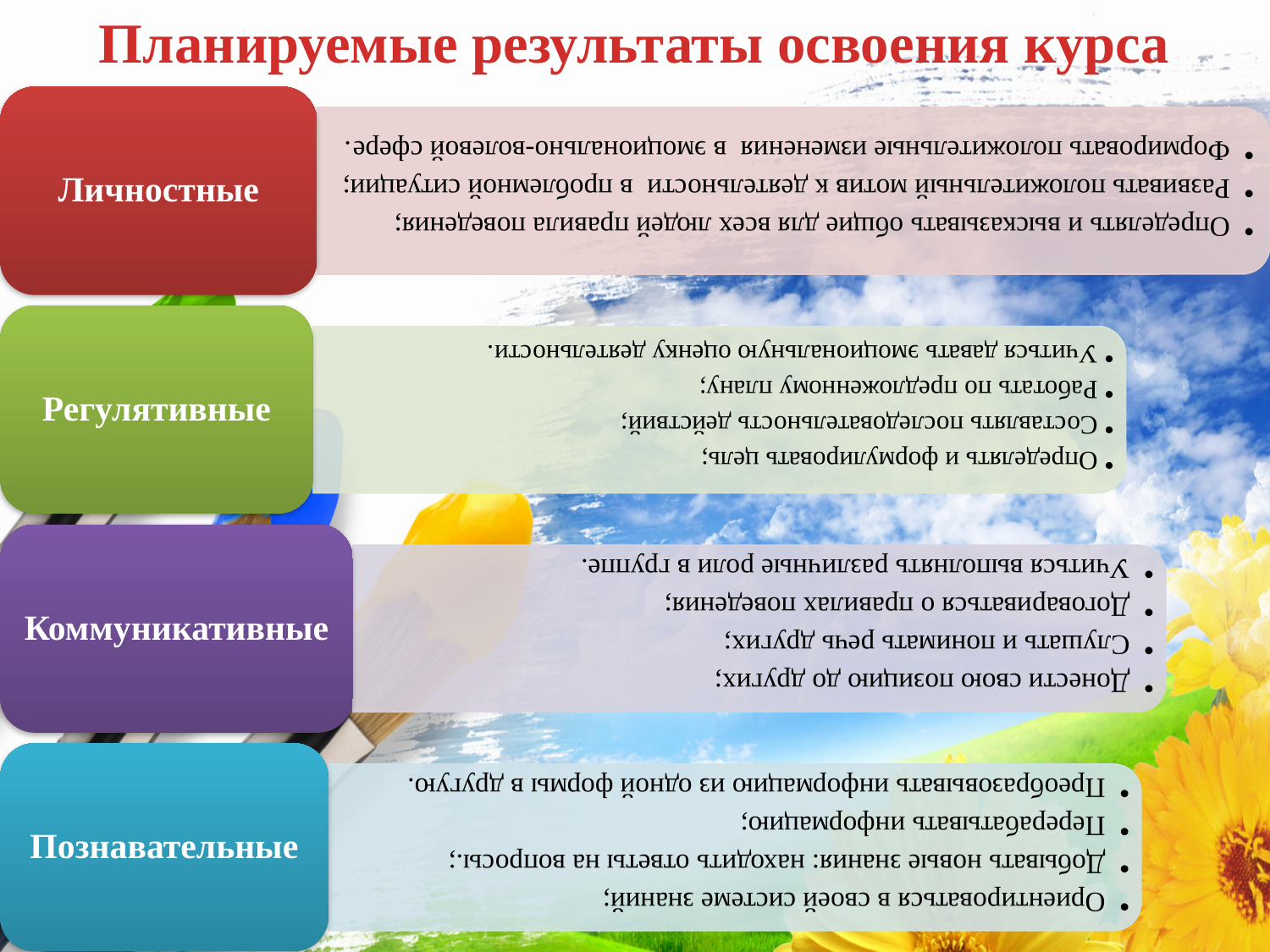

Планируемые результаты освоения курса
Определять и высказывать общие для всех людей правила поведения;
Развивать положительный мотив к деятельности  в проблемной ситуации;
Формировать положительные изменения  в эмоционально-волевой сфере.
Личностные
Определять и формулировать цель;
Составлять последовательность действий;
Работать по предложенному плану;
Учиться давать эмоциональную оценку деятельности.
Регулятивные
Донести свою позицию до других;
Слушать и понимать речь других;
Договариваться о правилах поведения;
Учиться выполнять различные роли в группе.
Коммуникативные
Ориентироваться в своей системе знаний;
Добывать новые знания: находить ответы на вопросы.;
Перерабатывать информацию;
Преобразовывать информацию из одной формы в другую.
Познавательные